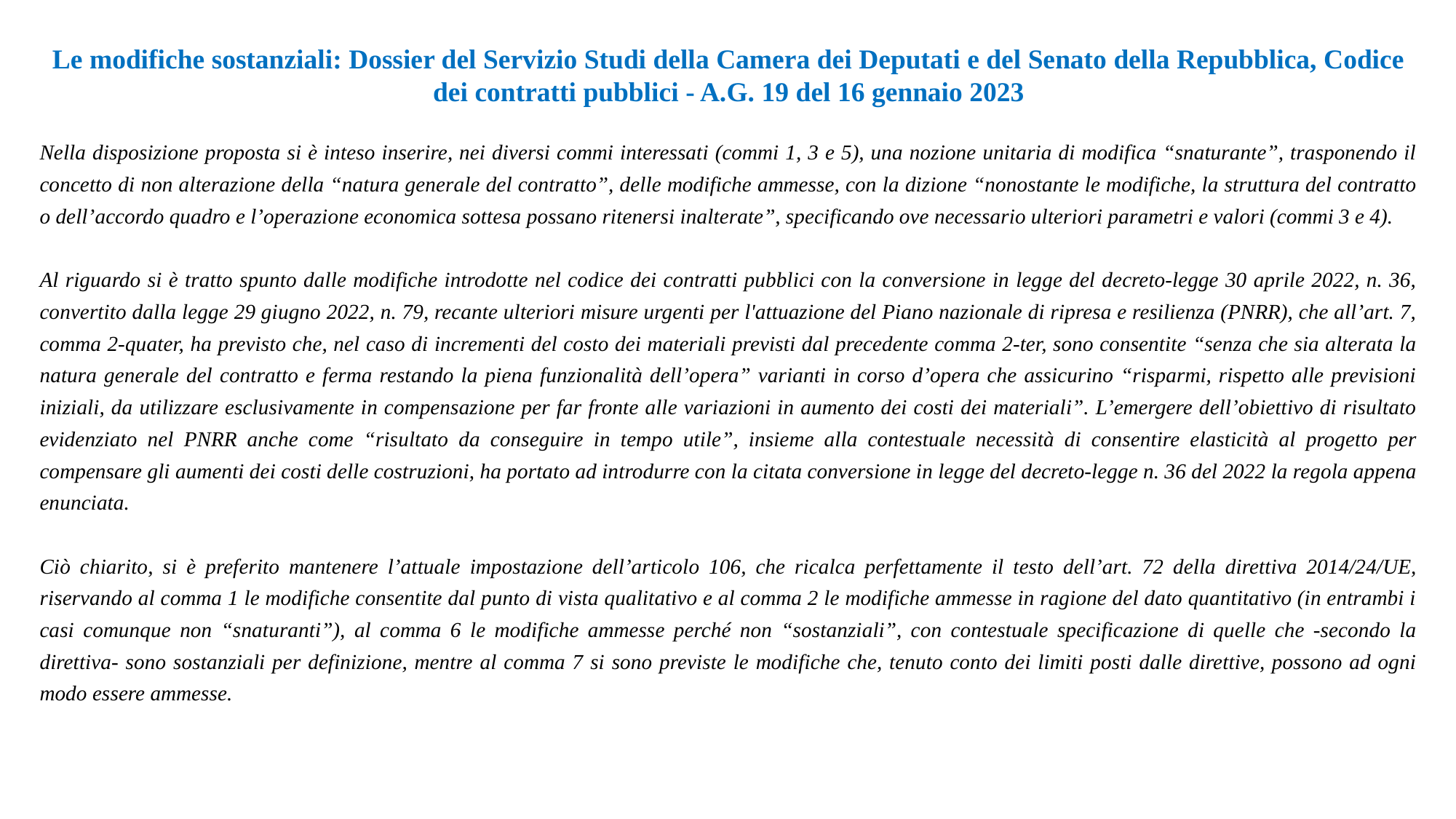

Le modifiche sostanziali: Dossier del Servizio Studi della Camera dei Deputati e del Senato della Repubblica, Codice dei contratti pubblici - A.G. 19 del 16 gennaio 2023

Nella disposizione proposta si è inteso inserire, nei diversi commi interessati (commi 1, 3 e 5), una nozione unitaria di modifica “snaturante”, trasponendo il concetto di non alterazione della “natura generale del contratto”, delle modifiche ammesse, con la dizione “nonostante le modifiche, la struttura del contratto o dell’accordo quadro e l’operazione economica sottesa possano ritenersi inalterate”, specificando ove necessario ulteriori parametri e valori (commi 3 e 4).

Al riguardo si è tratto spunto dalle modifiche introdotte nel codice dei contratti pubblici con la conversione in legge del decreto-legge 30 aprile 2022, n. 36, convertito dalla legge 29 giugno 2022, n. 79, recante ulteriori misure urgenti per l'attuazione del Piano nazionale di ripresa e resilienza (PNRR), che all’art. 7, comma 2-quater, ha previsto che, nel caso di incrementi del costo dei materiali previsti dal precedente comma 2-ter, sono consentite “senza che sia alterata la natura generale del contratto e ferma restando la piena funzionalità dell’opera” varianti in corso d’opera che assicurino “risparmi, rispetto alle previsioni iniziali, da utilizzare esclusivamente in compensazione per far fronte alle variazioni in aumento dei costi dei materiali”. L’emergere dell’obiettivo di risultato evidenziato nel PNRR anche come “risultato da conseguire in tempo utile”, insieme alla contestuale necessità di consentire elasticità al progetto per compensare gli aumenti dei costi delle costruzioni, ha portato ad introdurre con la citata conversione in legge del decreto-legge n. 36 del 2022 la regola appena enunciata.

Ciò chiarito, si è preferito mantenere l’attuale impostazione dell’articolo 106, che ricalca perfettamente il testo dell’art. 72 della direttiva 2014/24/UE, riservando al comma 1 le modifiche consentite dal punto di vista qualitativo e al comma 2 le modifiche ammesse in ragione del dato quantitativo (in entrambi i casi comunque non “snaturanti”), al comma 6 le modifiche ammesse perché non “sostanziali”, con contestuale specificazione di quelle che -secondo la direttiva- sono sostanziali per definizione, mentre al comma 7 si sono previste le modifiche che, tenuto conto dei limiti posti dalle direttive, possono ad ogni modo essere ammesse.